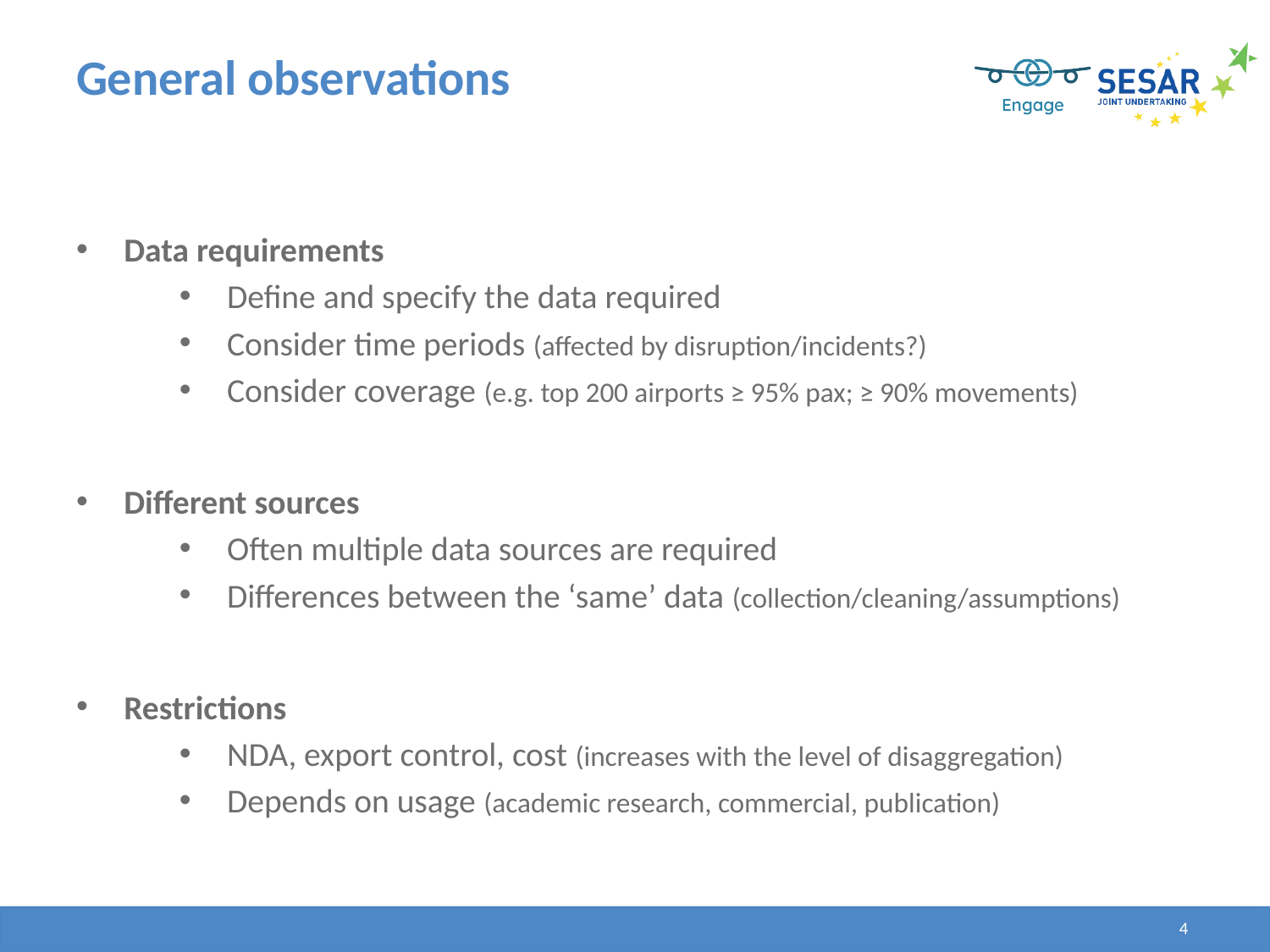

# General observations
Data requirements
Define and specify the data required
Consider time periods (affected by disruption/incidents?)
Consider coverage (e.g. top 200 airports ≥ 95% pax; ≥ 90% movements)

Different sources
Often multiple data sources are required
Differences between the ‘same’ data (collection/cleaning/assumptions)

Restrictions
NDA, export control, cost (increases with the level of disaggregation)
Depends on usage (academic research, commercial, publication)

4